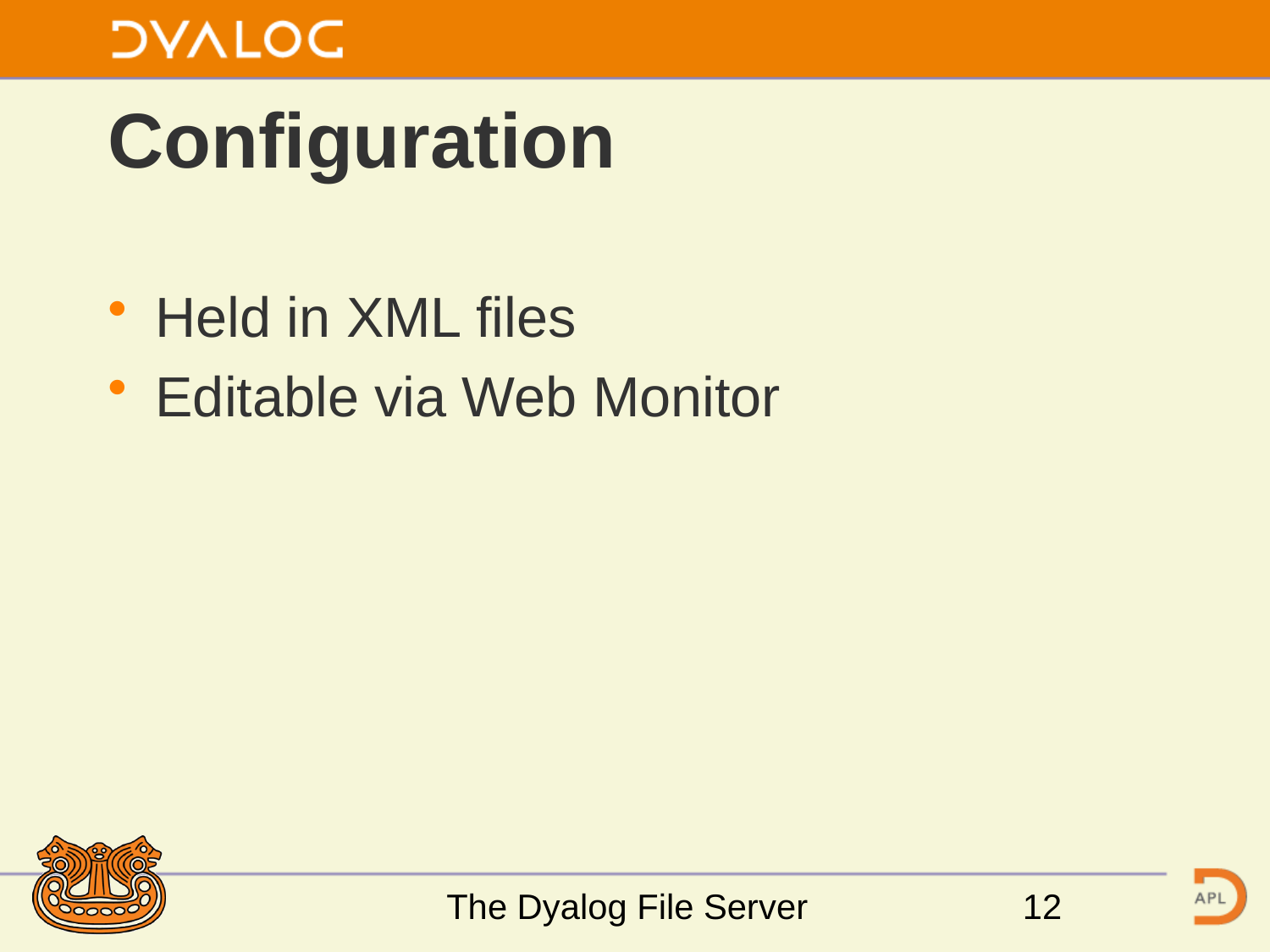

# Configuration
Held in XML files
Editable via Web Monitor

The Dyalog File Server
12